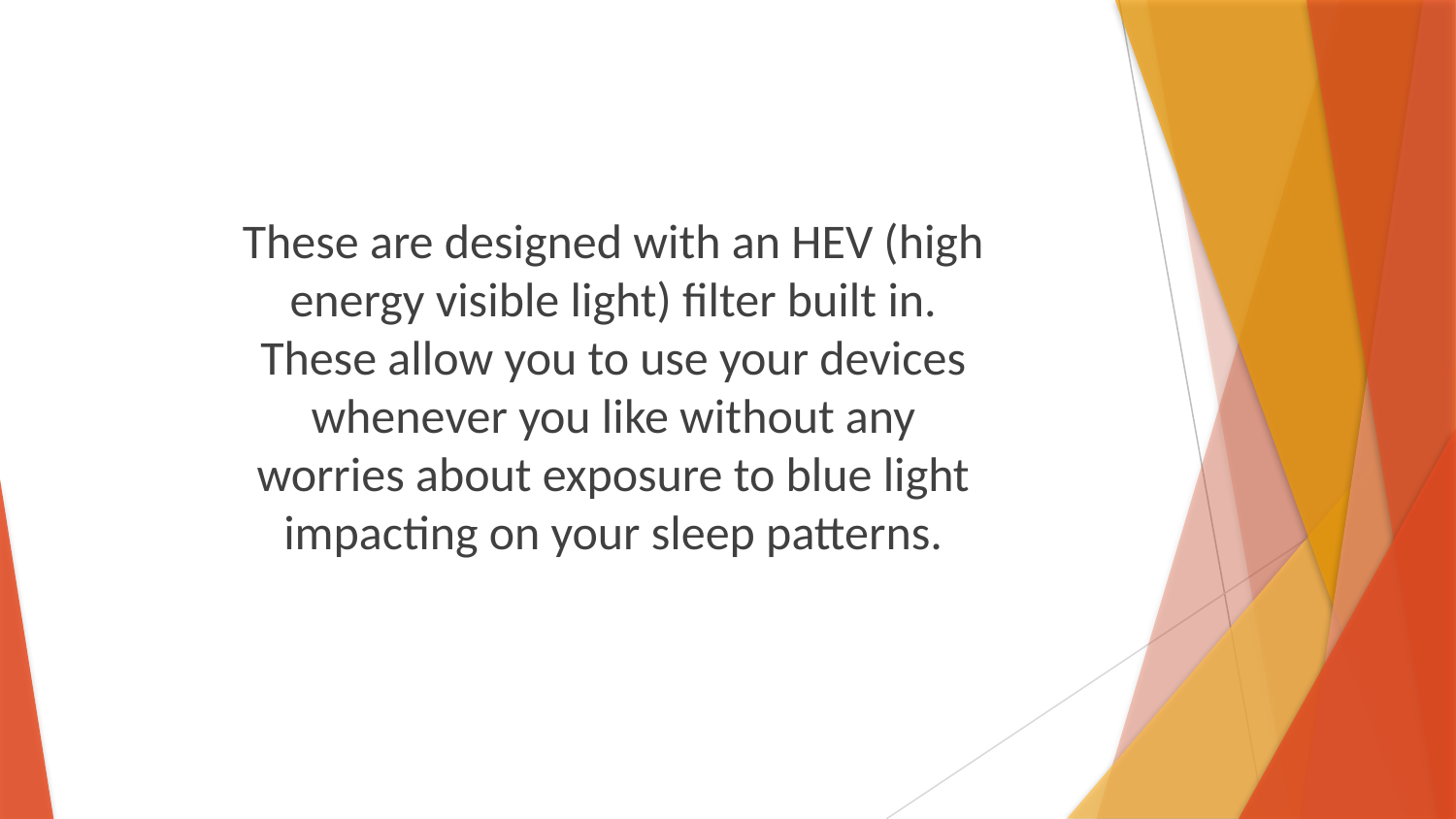

These are designed with an HEV (high energy visible light) filter built in. These allow you to use your devices whenever you like without any worries about exposure to blue light impacting on your sleep patterns.